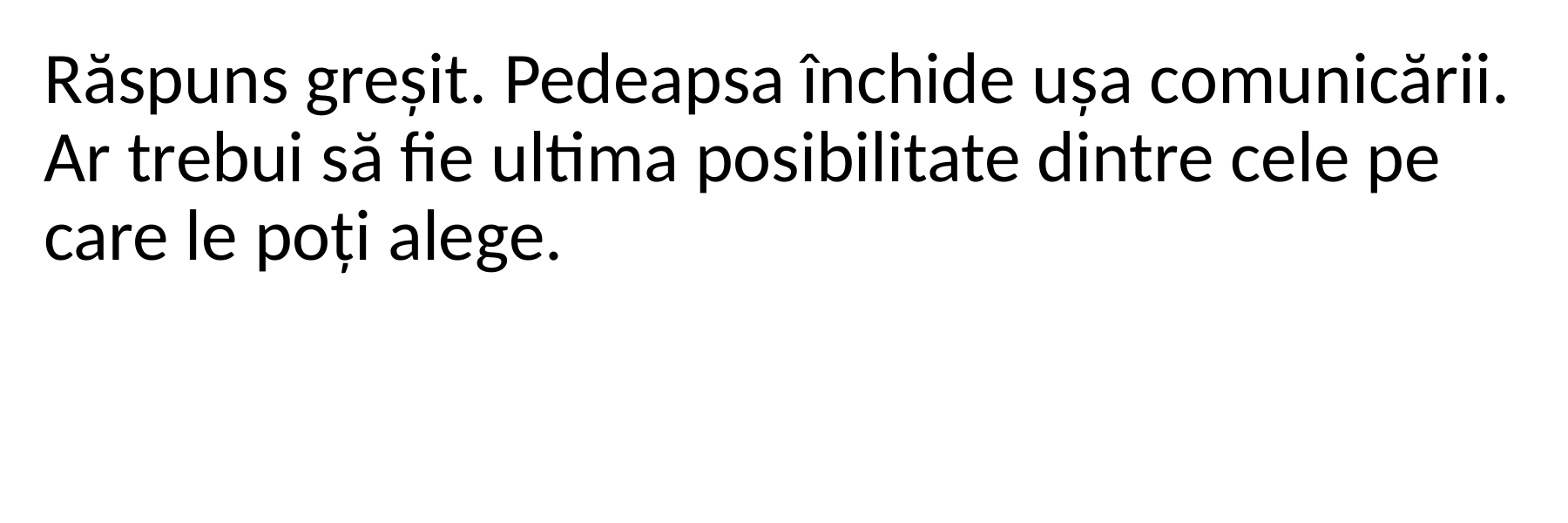

Răspuns greșit. Pedeapsa închide ușa comunicării. Ar trebui să fie ultima posibilitate dintre cele pe care le poți alege.